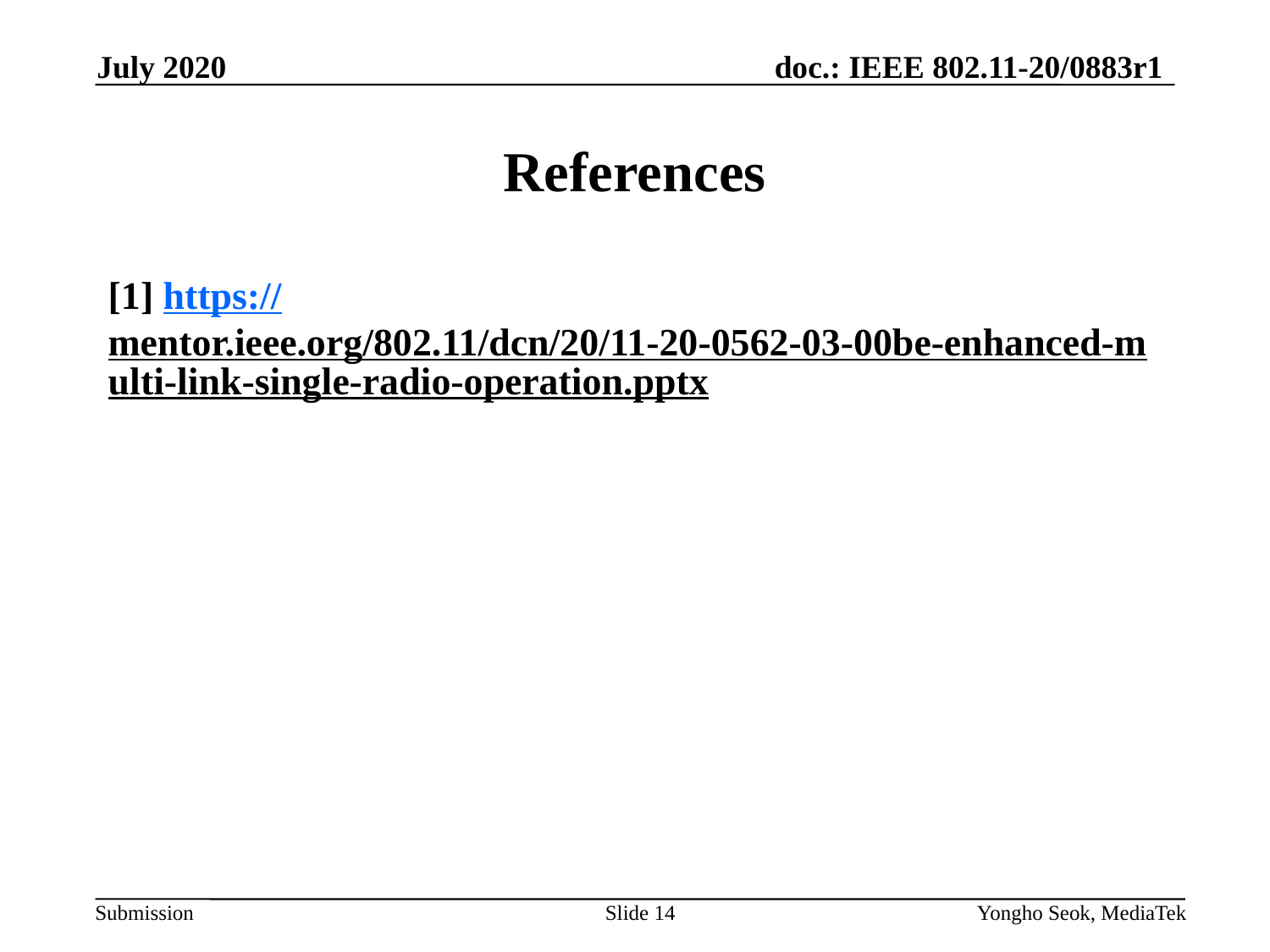

July 2020
# References
[1] https://mentor.ieee.org/802.11/dcn/20/11-20-0562-03-00be-enhanced-multi-link-single-radio-operation.pptx

Slide 14
Yongho Seok, MediaTek